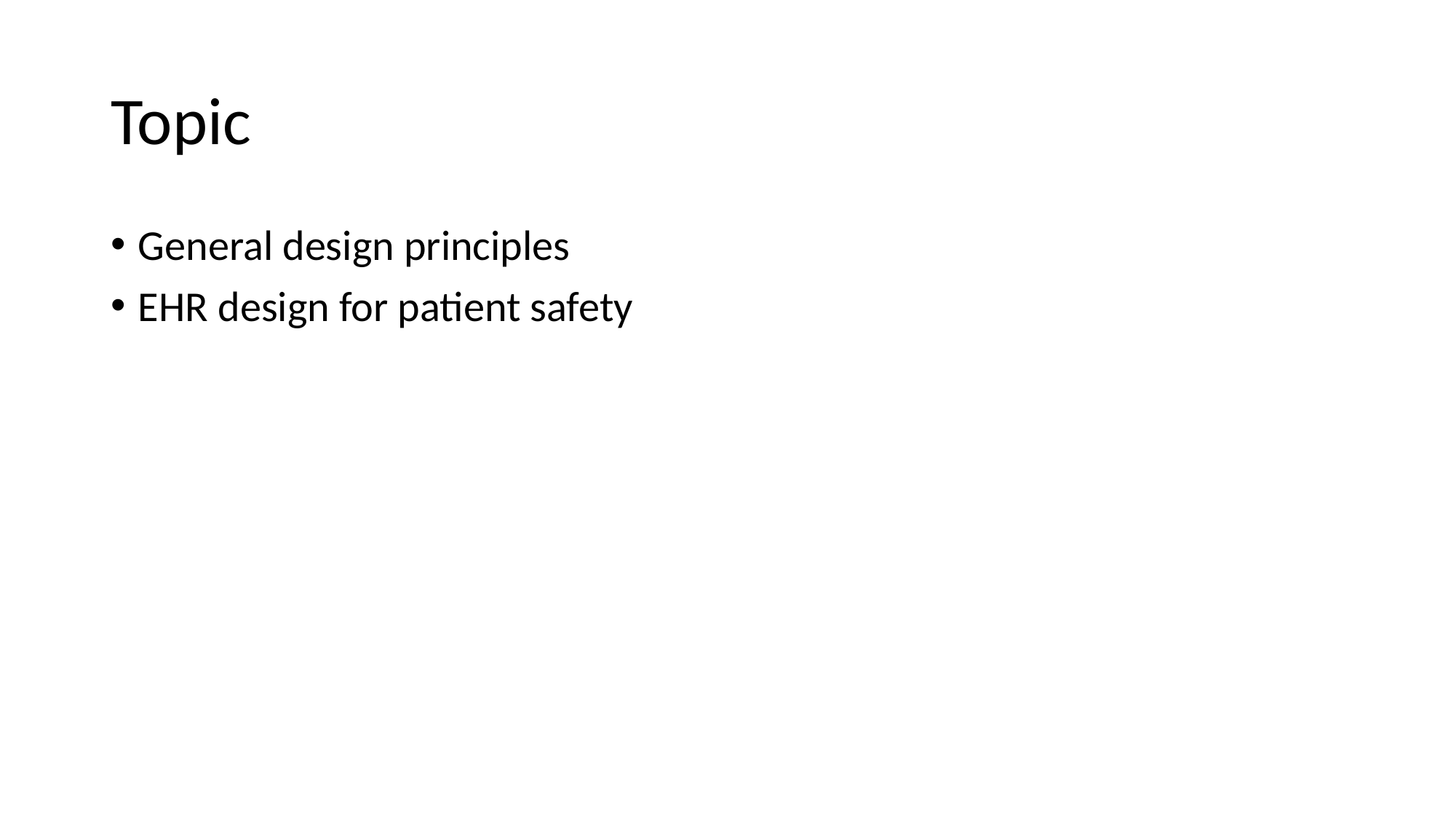

# Topic
General design principles
EHR design for patient safety